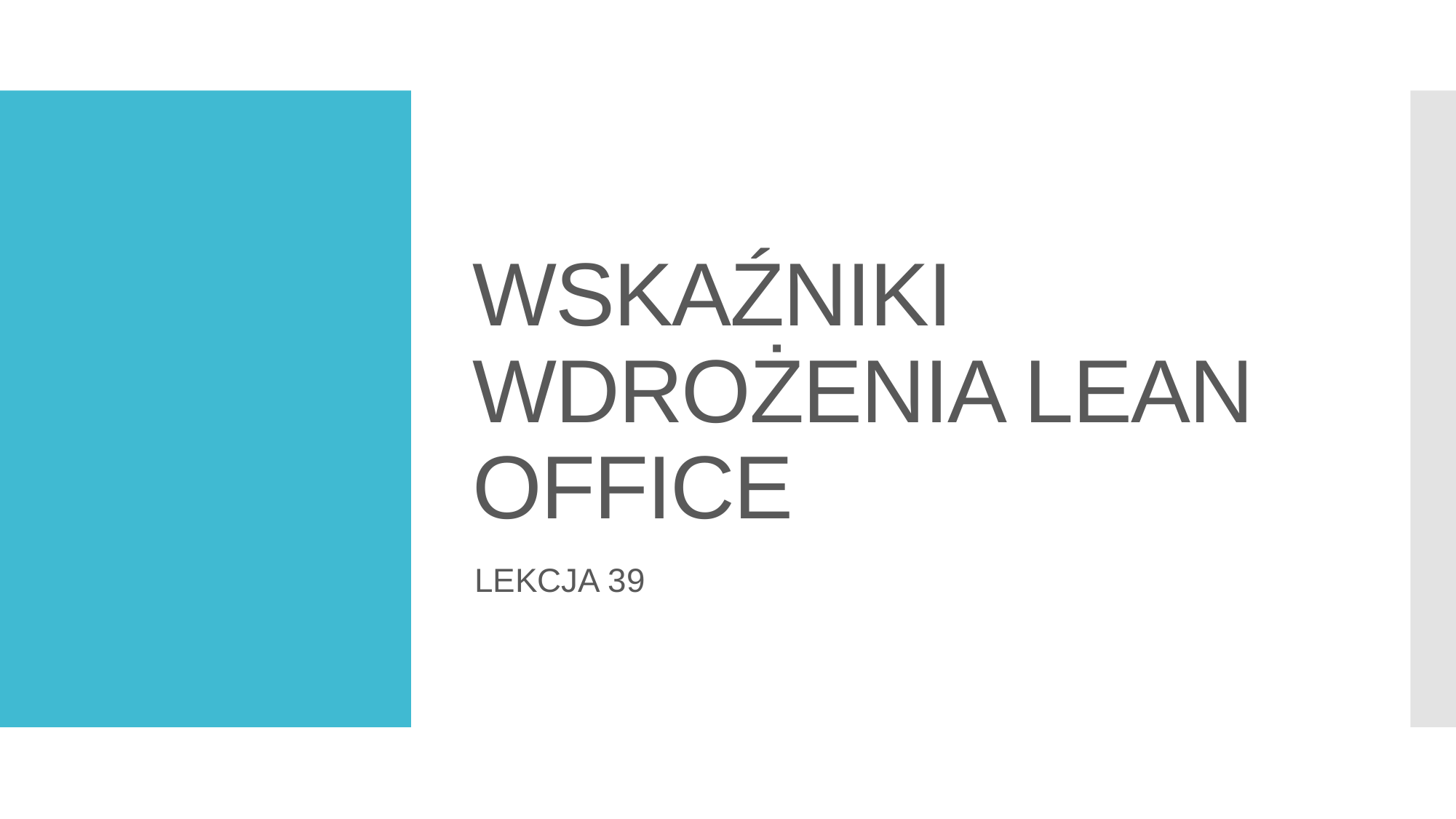

# WSKAŹNIKI WDROŻENIA LEAN OFFICE
LEKCJA 39